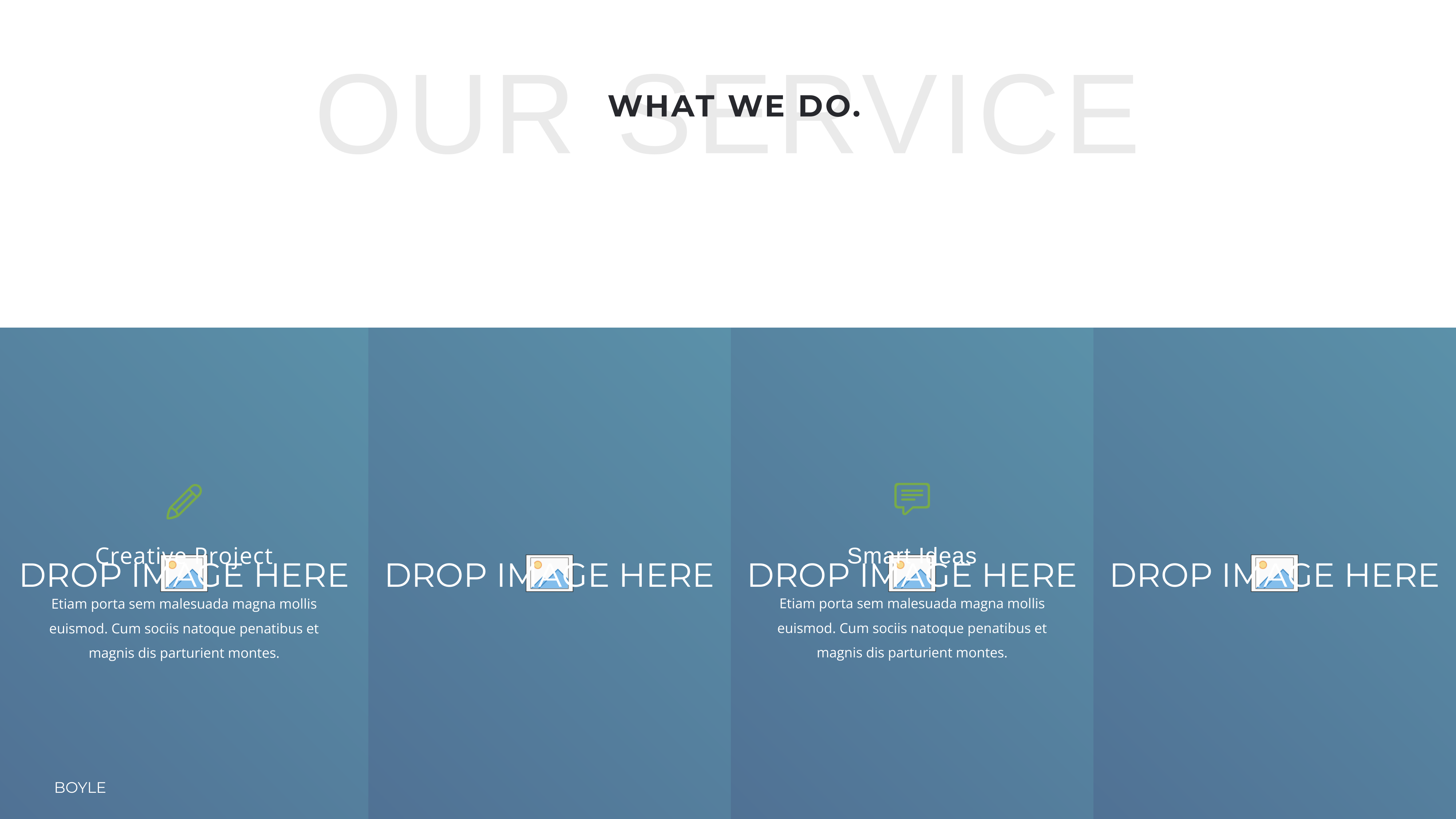

OUR SERVICE
WHAT WE DO.

Smart Ideas
Creative Project
Etiam porta sem malesuada magna mollis euismod. Cum sociis natoque penatibus et magnis dis parturient montes.
Etiam porta sem malesuada magna mollis euismod. Cum sociis natoque penatibus et magnis dis parturient montes.
BOYLE
45